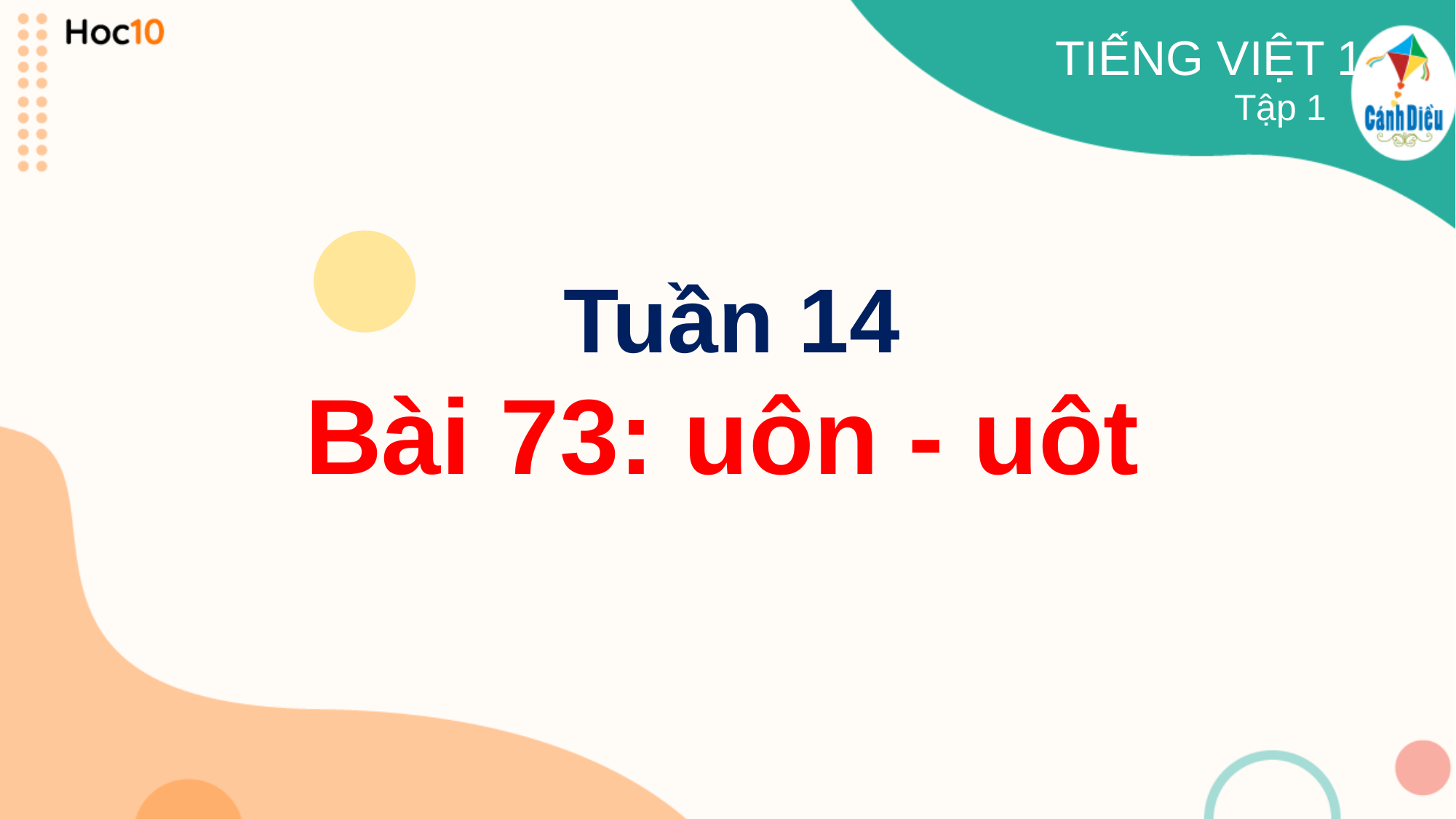

TIẾNG VIỆT 1
Tập 1
# Tuần 14
 Bài 73: uôn - uôt